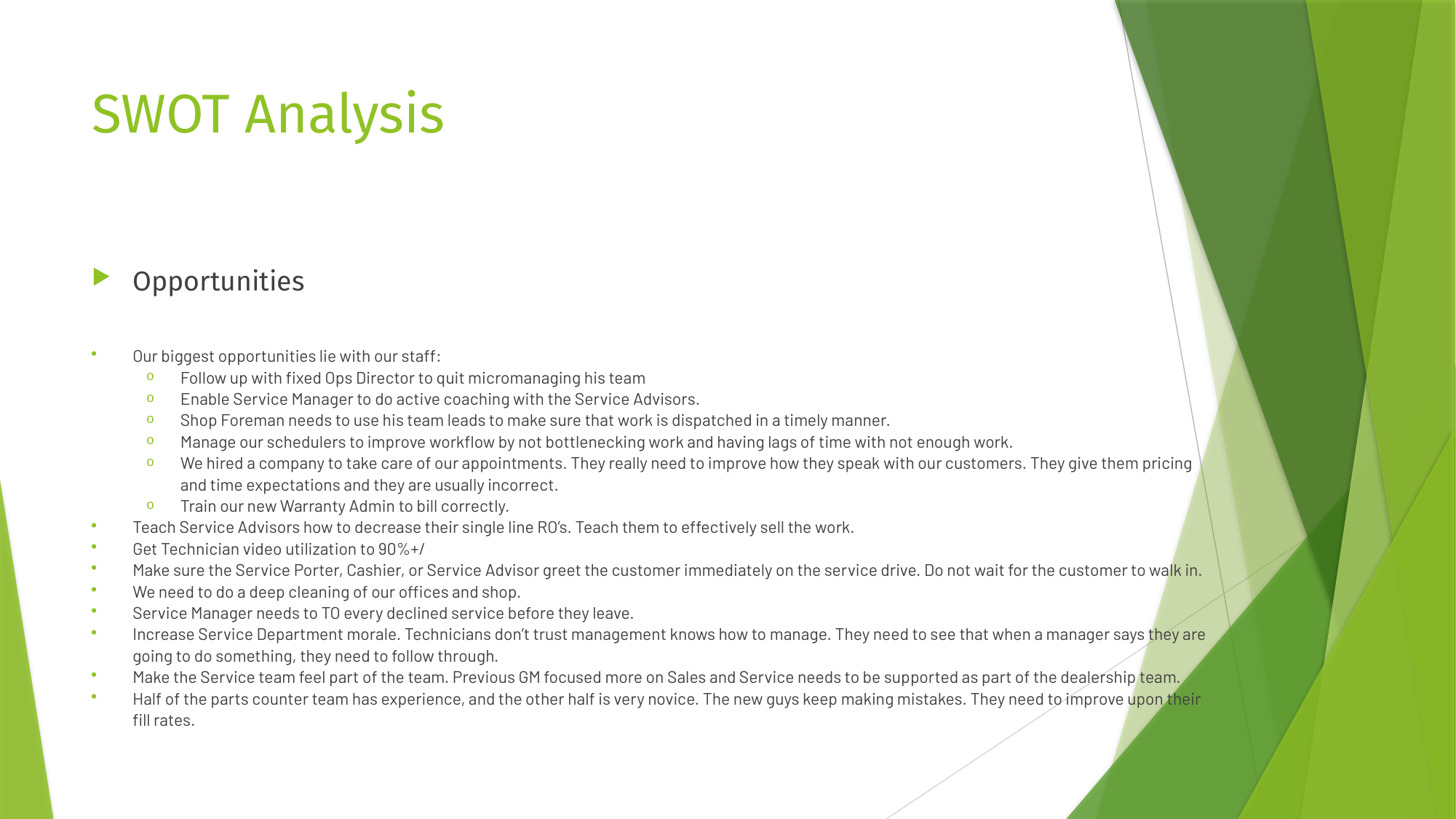

# SWOT Analysis
Opportunities

Our biggest opportunities lie with our staff:
Follow up with fixed Ops Director to quit micromanaging his team
Enable Service Manager to do active coaching with the Service Advisors.
Shop Foreman needs to use his team leads to make sure that work is dispatched in a timely manner.
Manage our schedulers to improve workflow by not bottlenecking work and having lags of time with not enough work.
We hired a company to take care of our appointments. They really need to improve how they speak with our customers. They give them pricing and time expectations and they are usually incorrect.
Train our new Warranty Admin to bill correctly.
Teach Service Advisors how to decrease their single line RO’s. Teach them to effectively sell the work.
Get Technician video utilization to 90%+/
Make sure the Service Porter, Cashier, or Service Advisor greet the customer immediately on the service drive. Do not wait for the customer to walk in.
We need to do a deep cleaning of our offices and shop.
Service Manager needs to TO every declined service before they leave.
Increase Service Department morale. Technicians don’t trust management knows how to manage. They need to see that when a manager says they are going to do something, they need to follow through.
Make the Service team feel part of the team. Previous GM focused more on Sales and Service needs to be supported as part of the dealership team.
Half of the parts counter team has experience, and the other half is very novice. The new guys keep making mistakes. They need to improve upon their fill rates.